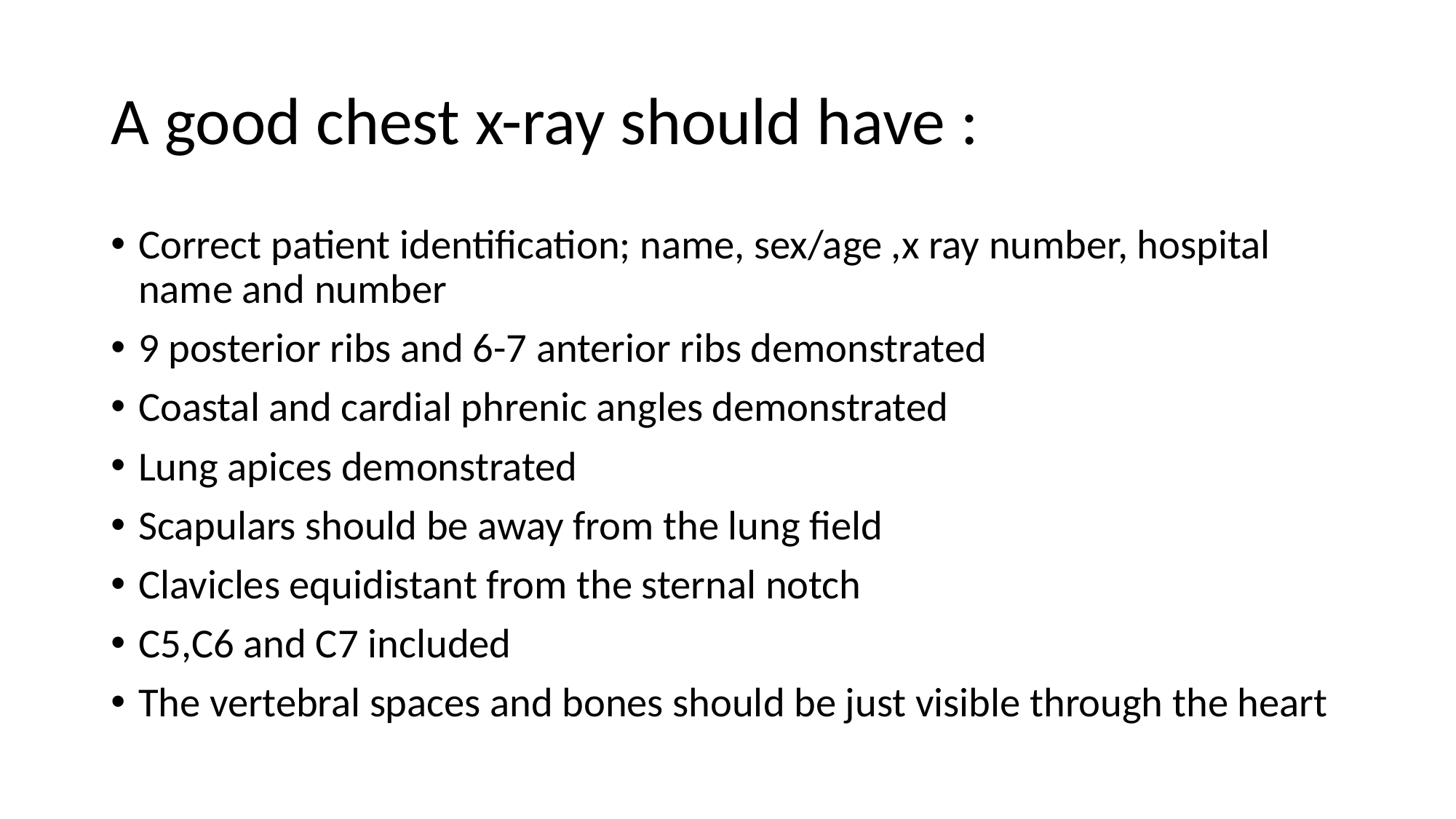

# A good chest x-ray should have :
Correct patient identification; name, sex/age ,x ray number, hospital name and number
9 posterior ribs and 6-7 anterior ribs demonstrated
Coastal and cardial phrenic angles demonstrated
Lung apices demonstrated
Scapulars should be away from the lung field
Clavicles equidistant from the sternal notch
C5,C6 and C7 included
The vertebral spaces and bones should be just visible through the heart